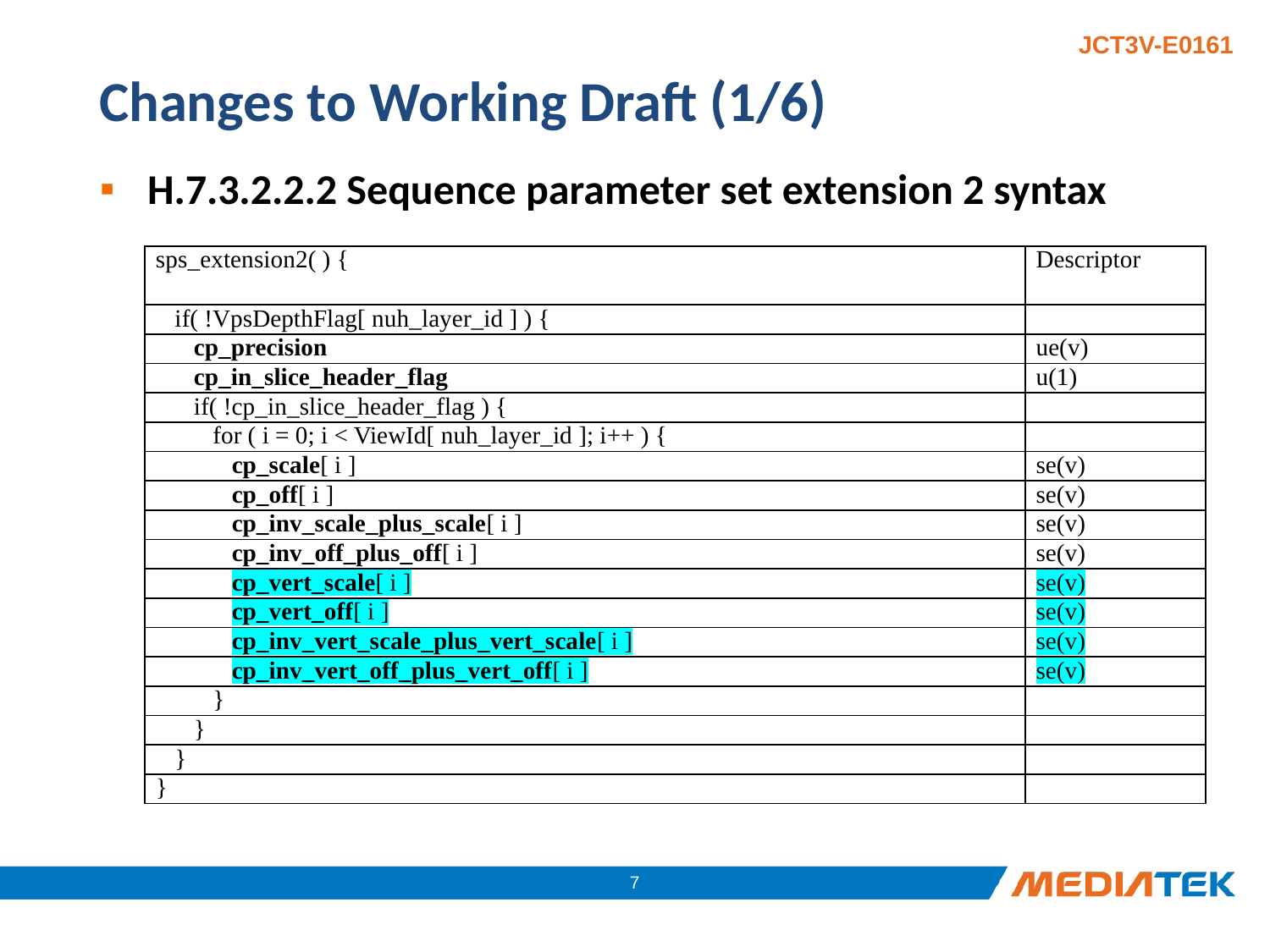

# Changes to Working Draft (1/6)
H.7.3.2.2.2 Sequence parameter set extension 2 syntax

| sps\_extension2( ) { | Descriptor |
| --- | --- |
| if( !VpsDepthFlag[ nuh\_layer\_id ] ) { |  |
| cp\_precision | ue(v) |
| cp\_in\_slice\_header\_flag | u(1) |
| if( !cp\_in\_slice\_header\_flag ) { |  |
| for ( i = 0; i < ViewId[ nuh\_layer\_id ]; i++ ) { |  |
| cp\_scale[ i ] | se(v) |
| cp\_off[ i ] | se(v) |
| cp\_inv\_scale\_plus\_scale[ i ] | se(v) |
| cp\_inv\_off\_plus\_off[ i ] | se(v) |
| cp\_vert\_scale[ i ] | se(v) |
| cp\_vert\_off[ i ] | se(v) |
| cp\_inv\_vert\_scale\_plus\_vert\_scale[ i ] | se(v) |
| cp\_inv\_vert\_off\_plus\_vert\_off[ i ] | se(v) |
| } |  |
| } |  |
| } |  |
| } |  |
7